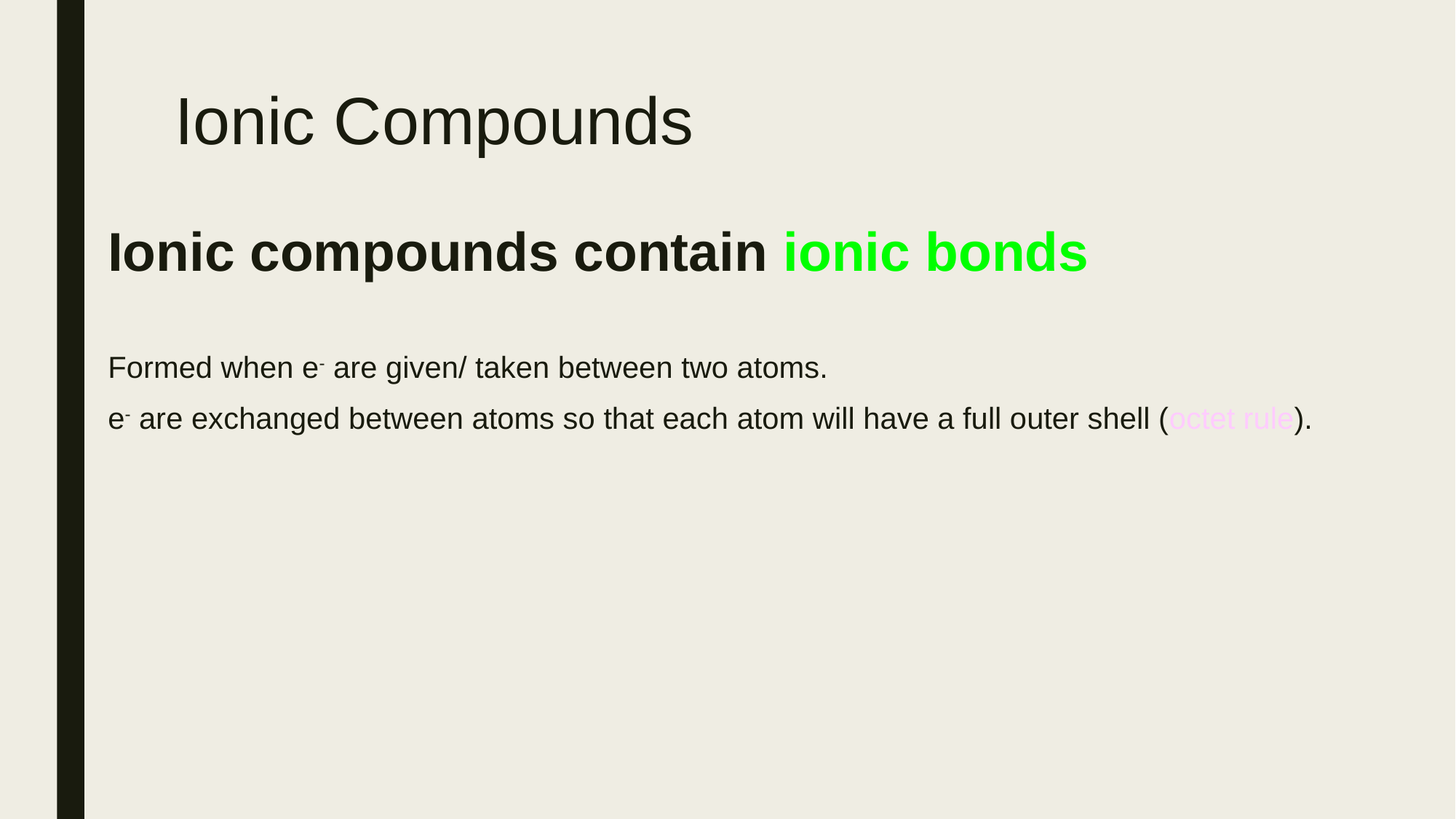

# Ionic Compounds
Ionic compounds contain ionic bonds

Formed when e- are given/ taken between two atoms.
e- are exchanged between atoms so that each atom will have a full outer shell (octet rule).